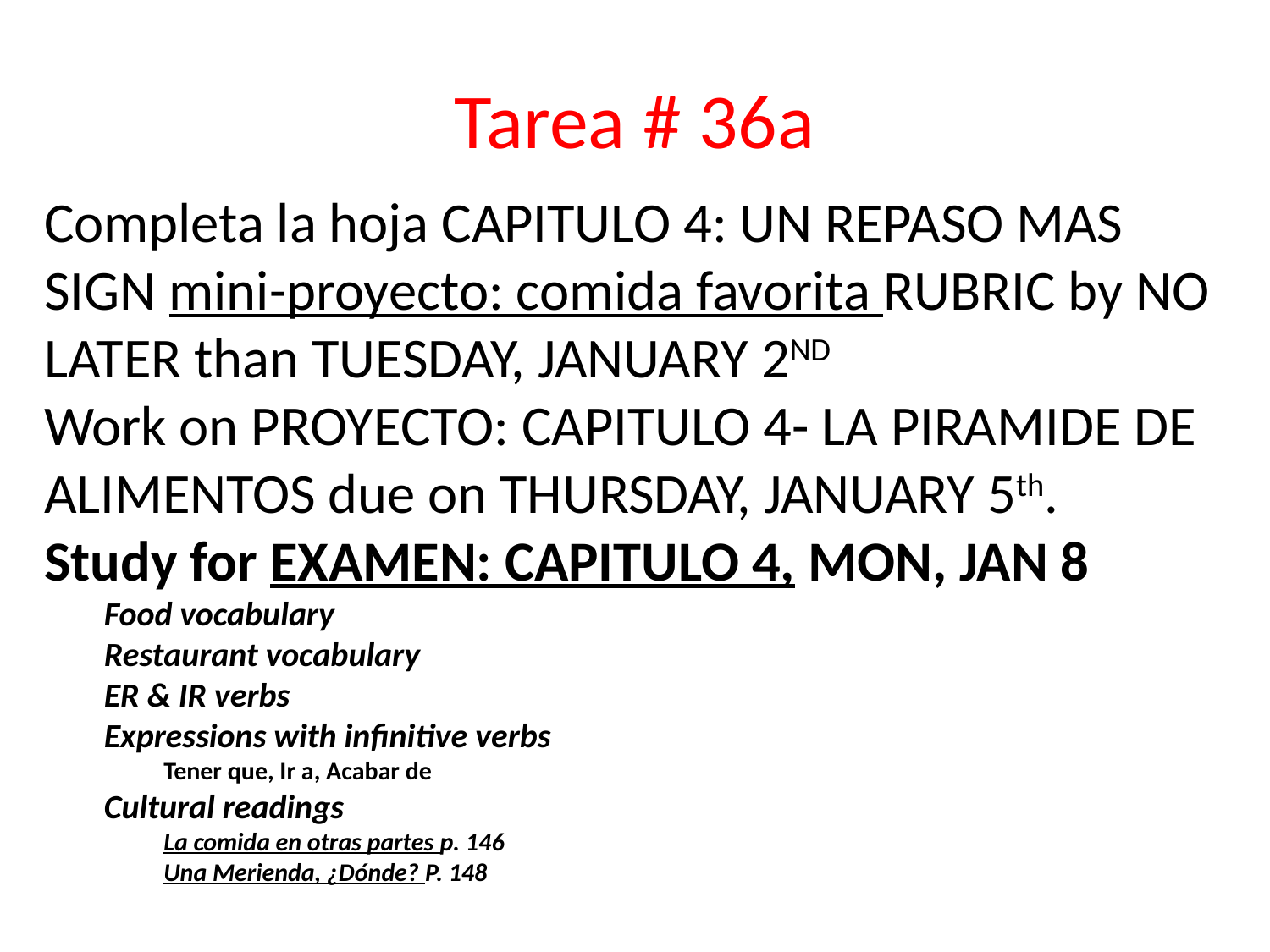

# Tarea # 36a
Completa la hoja CAPITULO 4: UN REPASO MAS
SIGN mini-proyecto: comida favorita RUBRIC by NO LATER than TUESDAY, JANUARY 2ND
Work on PROYECTO: CAPITULO 4- LA PIRAMIDE DE ALIMENTOS due on THURSDAY, JANUARY 5th.
Study for EXAMEN: CAPITULO 4, MON, JAN 8
Food vocabulary
Restaurant vocabulary
ER & IR verbs
Expressions with infinitive verbs
Tener que, Ir a, Acabar de
Cultural readings
La comida en otras partes p. 146
Una Merienda, ¿Dónde? P. 148